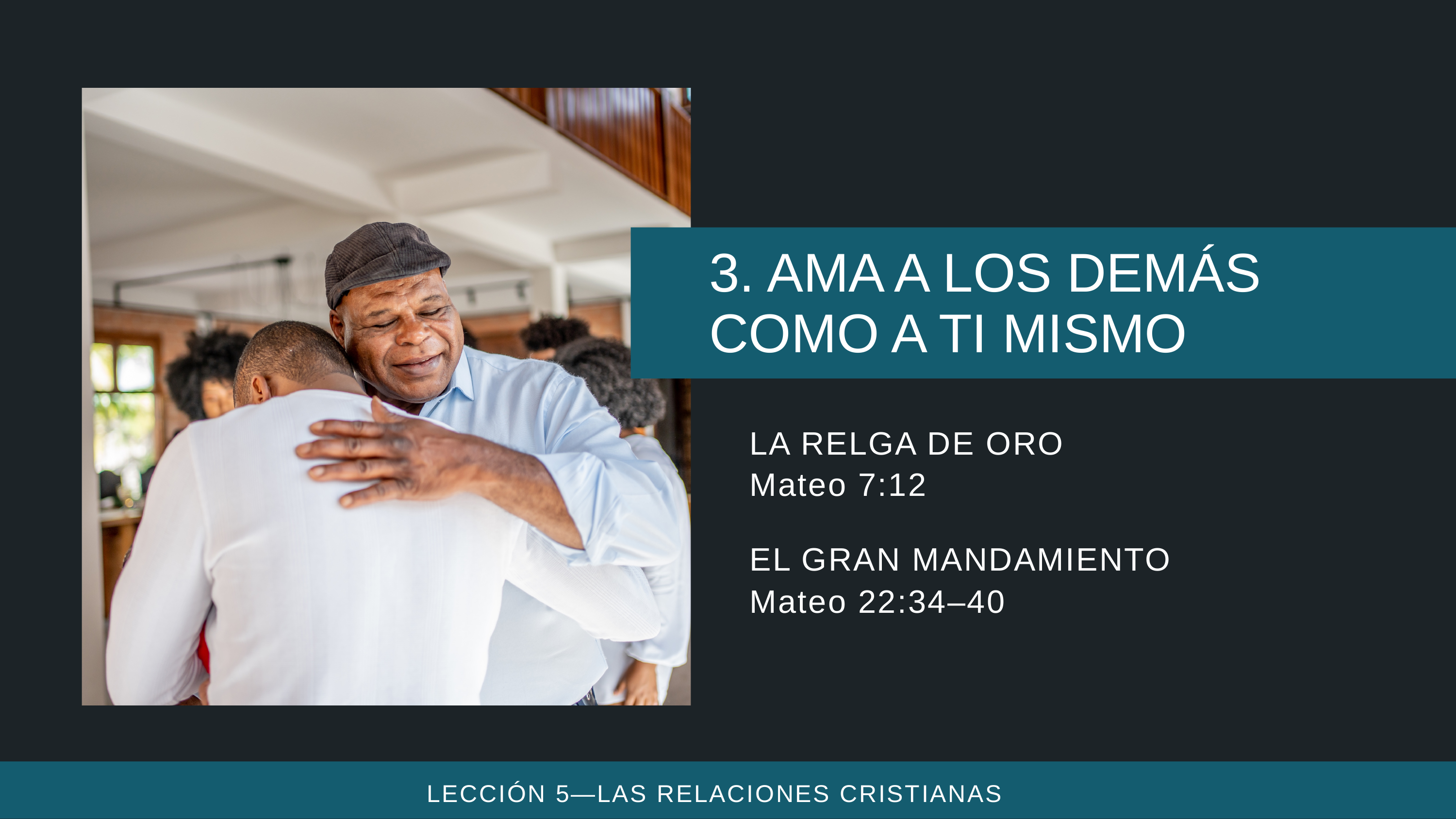

LA RELGA DE ORO
Mateo 7:12
EL GRAN MANDAMIENTO
Mateo 22:34–40